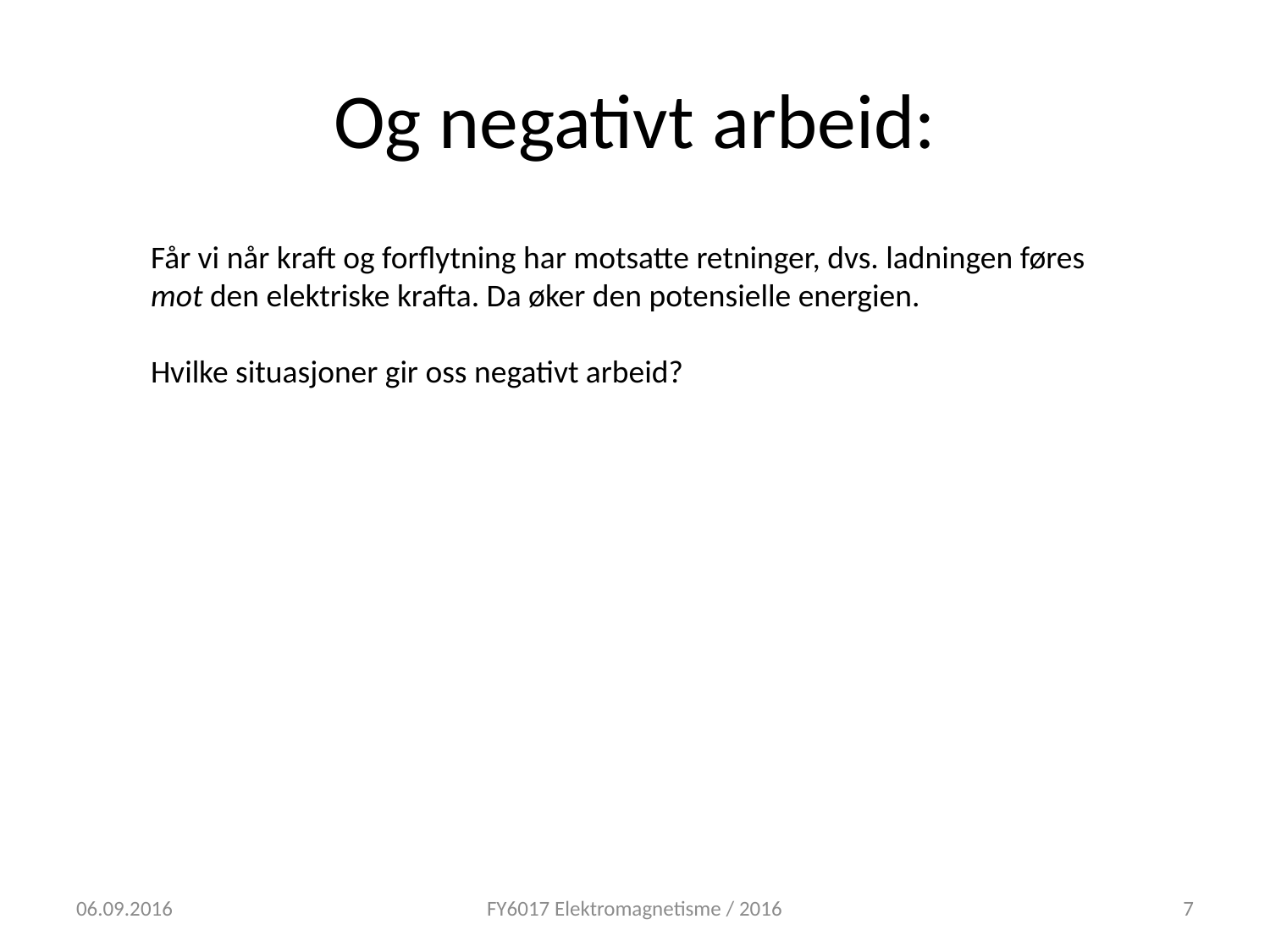

# Og negativt arbeid:
Får vi når kraft og forflytning har motsatte retninger, dvs. ladningen føres  mot den elektriske krafta. Da øker den potensielle energien.

Hvilke situasjoner gir oss negativt arbeid?
06.09.2016
FY6017 Elektromagnetisme / 2016
7